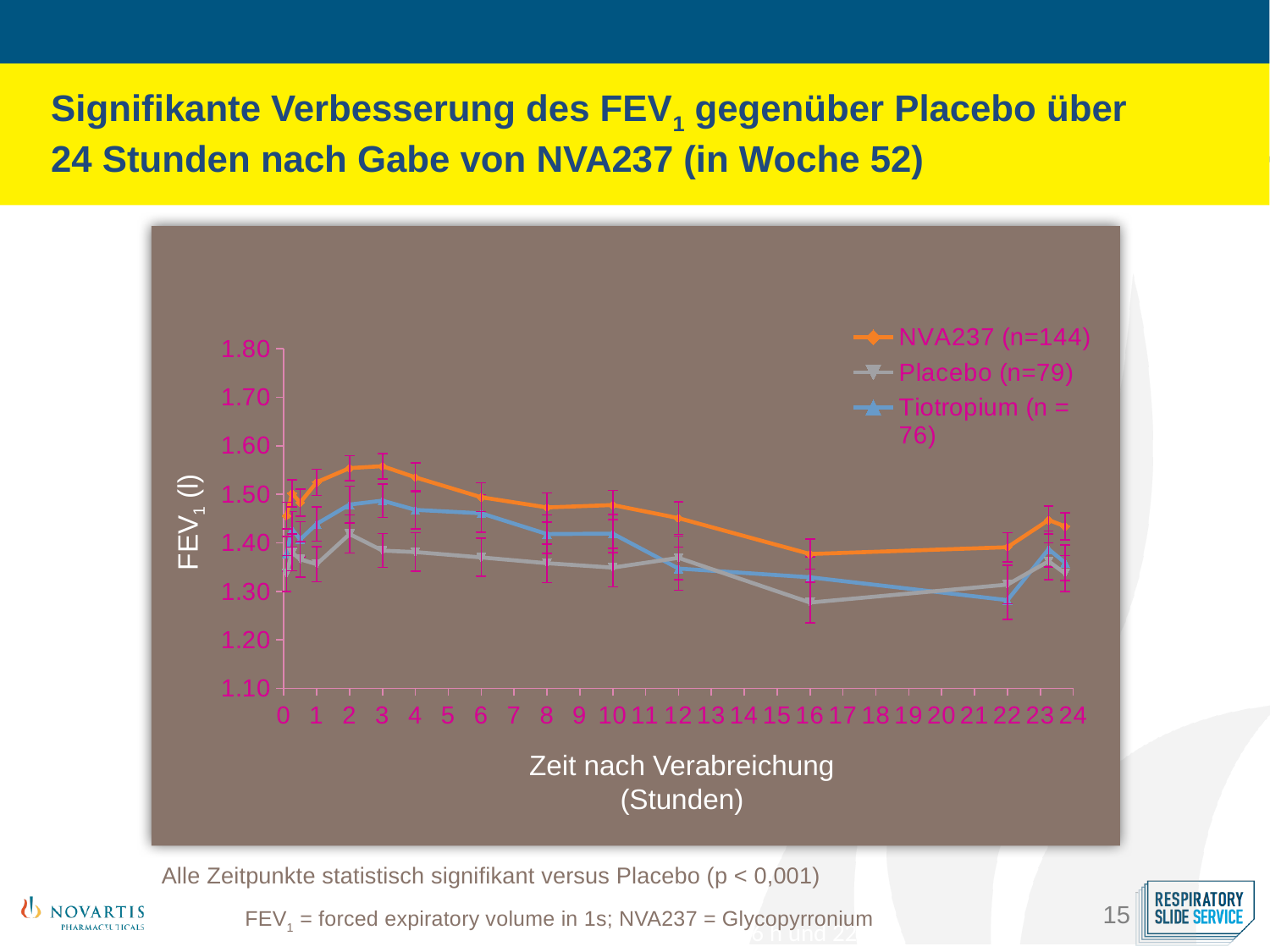

Signifikante Verbesserung des FEV1 gegenüber Placebo über 24 Stunden nach Gabe von NVA237 (in Woche 52)

### Chart

| Category | NVA237 (n=144) | Placebo (n=79) | Tiotropium (n = 76) |
|---|---|---|---|
FEV1 (l)
Zeit nach Verabreichung (Stunden)
Alle Zeitpunkte statistisch signifikant versus Placebo (p < 0,001)
FEV1 = forced expiratory volume in 1s; NVA237 = Glycopyrronium
Alle Zeitpunkte statistisch signifikant (p < 0,001), ausgenommen 16 h und 22 h